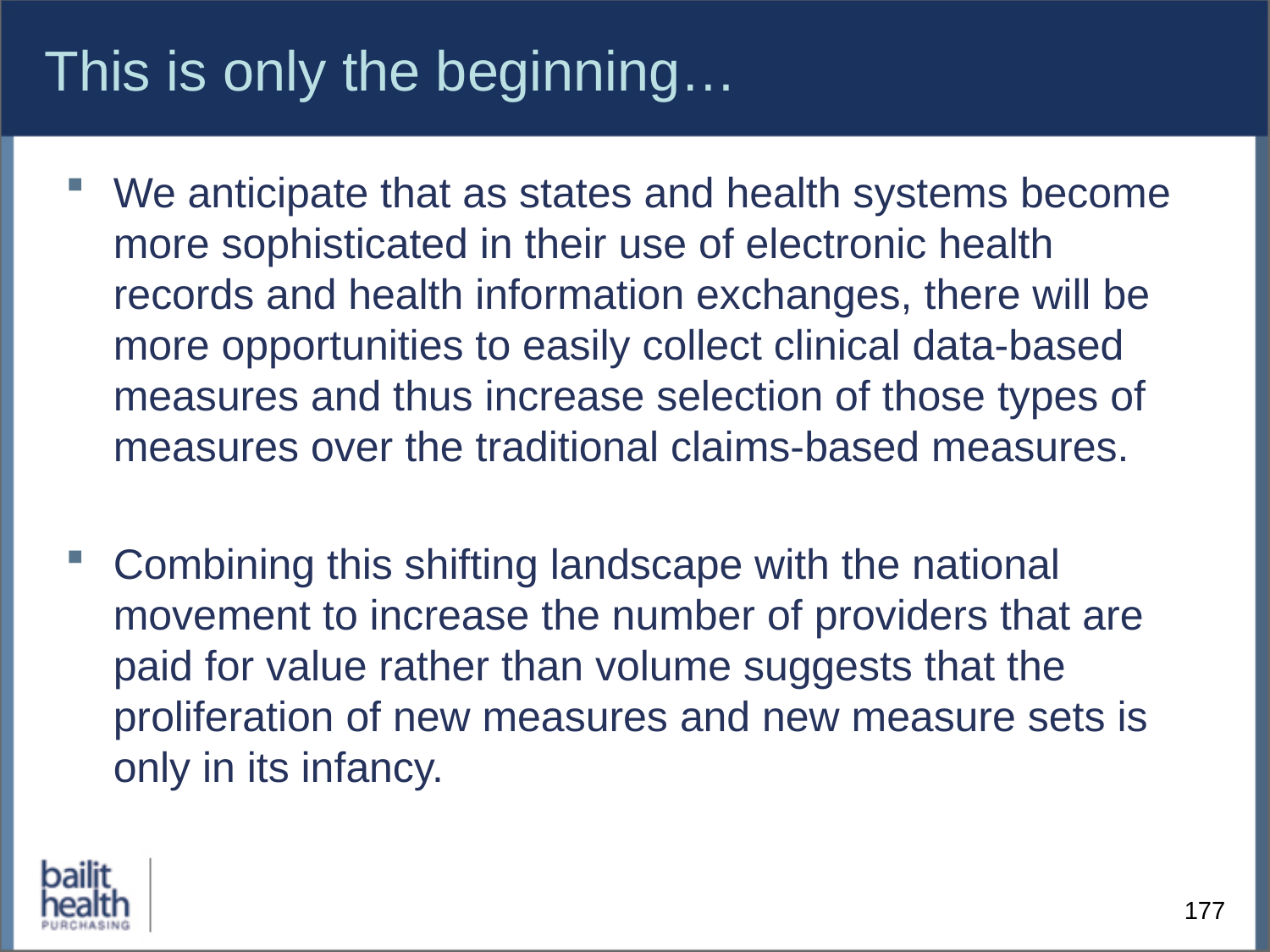

# This is only the beginning…
We anticipate that as states and health systems become more sophisticated in their use of electronic health records and health information exchanges, there will be more opportunities to easily collect clinical data-based measures and thus increase selection of those types of measures over the traditional claims-based measures.

Combining this shifting landscape with the national movement to increase the number of providers that are paid for value rather than volume suggests that the proliferation of new measures and new measure sets is only in its infancy.

177